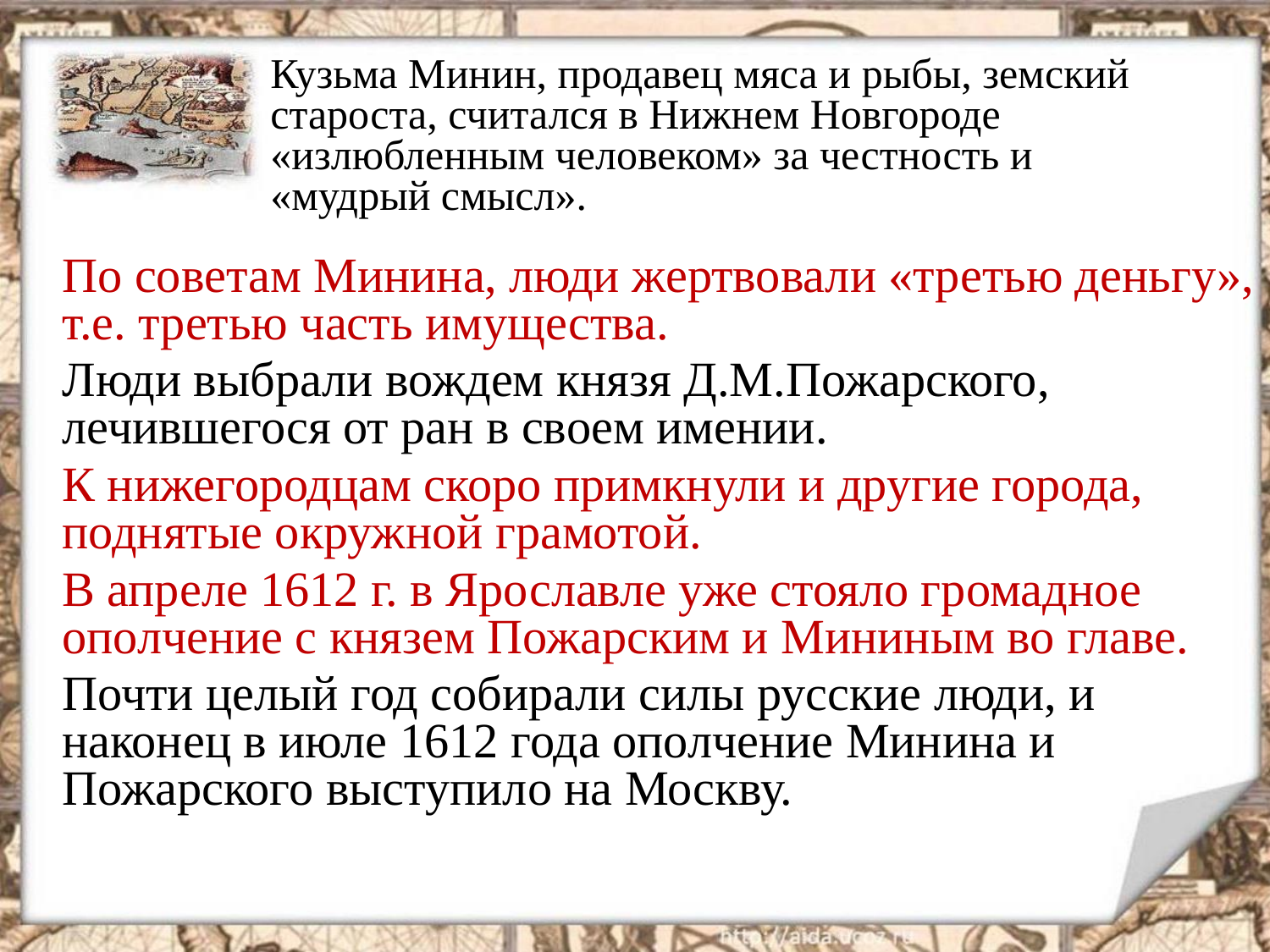

Кузьма Минин, продавец мяса и рыбы, земский староста, считался в Нижнем Новгороде «излюбленным человеком» за честность и «мудрый смысл».
По советам Минина, люди жертвовали «третью деньгу», т.е. третью часть имущества.
Люди выбрали вождем князя Д.М.Пожарского, лечившегося от ран в своем имении.
К нижегородцам скоро примкнули и другие города, поднятые окружной грамотой.
В апреле 1612 г. в Ярославле уже стояло громадное ополчение с князем Пожарским и Мининым во главе.
Почти целый год собирали силы русские люди, и наконец в июле 1612 года ополчение Минина и Пожарского выступило на Москву.